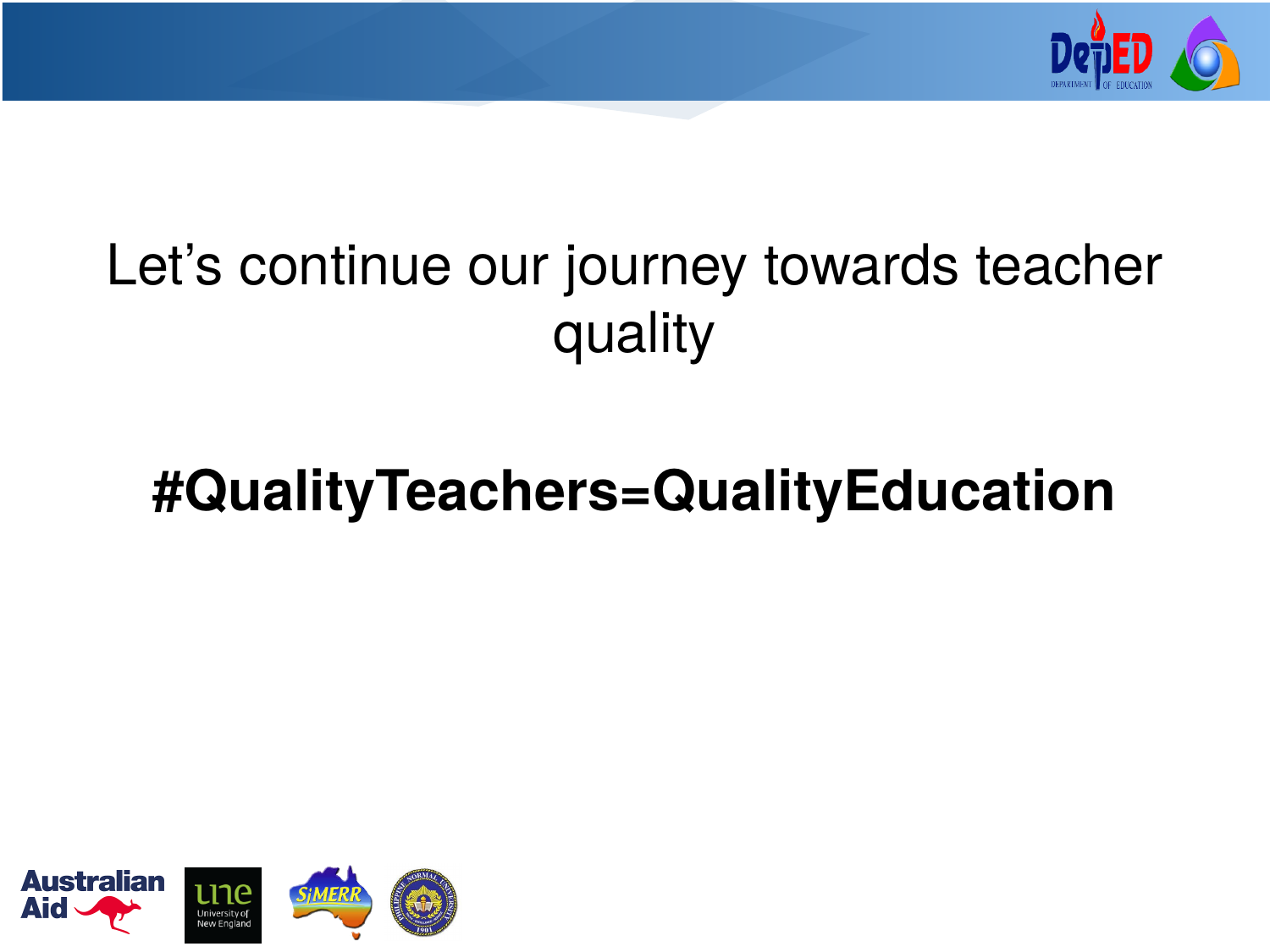

Let’s continue our journey towards teacher quality

#QualityTeachers=QualityEducation